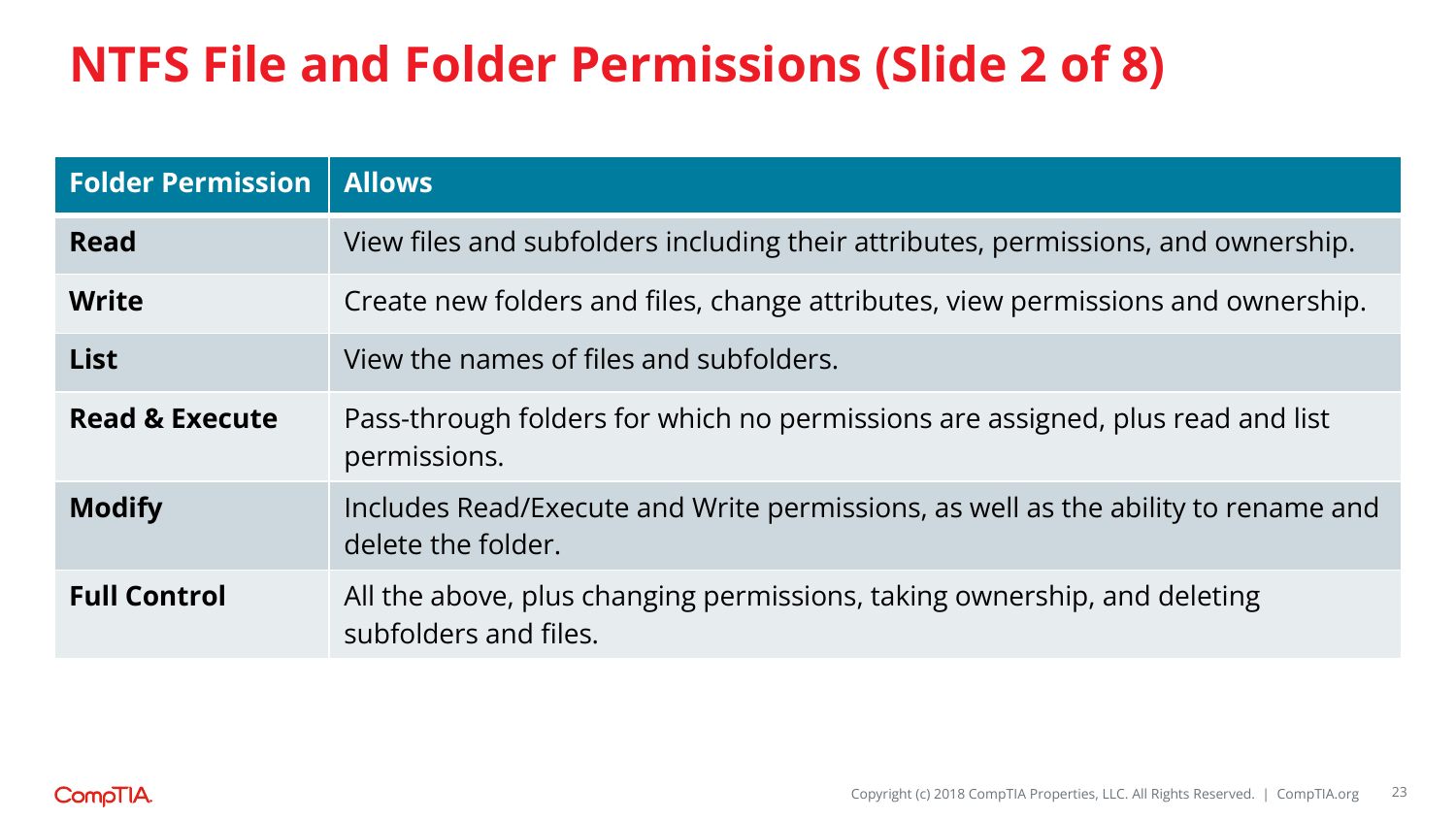

# NTFS File and Folder Permissions (Slide 2 of 8)
| Folder Permission | Allows |
| --- | --- |
| Read | View files and subfolders including their attributes, permissions, and ownership. |
| Write | Create new folders and files, change attributes, view permissions and ownership. |
| List | View the names of files and subfolders. |
| Read & Execute | Pass-through folders for which no permissions are assigned, plus read and list permissions. |
| Modify | Includes Read/Execute and Write permissions, as well as the ability to rename and delete the folder. |
| Full Control | All the above, plus changing permissions, taking ownership, and deleting subfolders and files. |
23